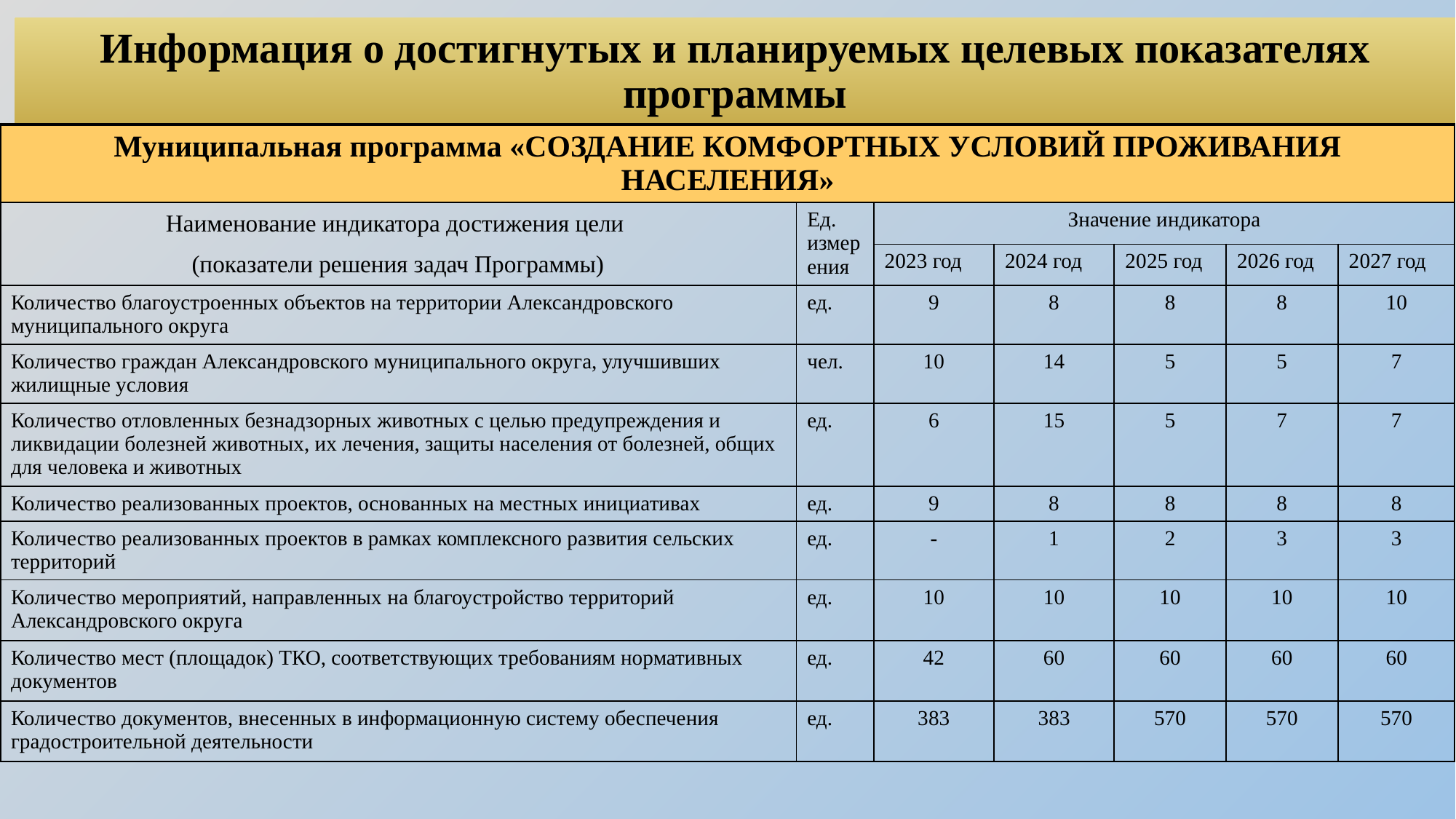

Информация о достигнутых и планируемых целевых показателях программы
| Муниципальная программа «СОЗДАНИЕ КОМФОРТНЫХ УСЛОВИЙ ПРОЖИВАНИЯ НАСЕЛЕНИЯ» |  |  |  |  |  |  |
| --- | --- | --- | --- | --- | --- | --- |
| Наименование индикатора достижения цели (показатели решения задач Программы) | Ед. измерения | Значение индикатора |  |  |  |  |
|  |  | 2023 год | 2024 год | 2025 год | 2026 год | 2027 год |
| Количество благоустроенных объектов на территории Александровского муниципального округа | ед. | 9 | 8 | 8 | 8 | 10 |
| Количество граждан Александровского муниципального округа, улучшивших жилищные условия | чел. | 10 | 14 | 5 | 5 | 7 |
| Количество отловленных безнадзорных животных с целью предупреждения и ликвидации болезней животных, их лечения, защиты населения от болезней, общих для человека и животных | ед. | 6 | 15 | 5 | 7 | 7 |
| Количество реализованных проектов, основанных на местных инициативах | ед. | 9 | 8 | 8 | 8 | 8 |
| Количество реализованных проектов в рамках комплексного развития сельских территорий | ед. | - | 1 | 2 | 3 | 3 |
| Количество мероприятий, направленных на благоустройство территорий Александровского округа | ед. | 10 | 10 | 10 | 10 | 10 |
| Количество мест (площадок) ТКО, соответствующих требованиям нормативных документов | ед. | 42 | 60 | 60 | 60 | 60 |
| Количество документов, внесенных в информационную систему обеспечения градостроительной деятельности | ед. | 383 | 383 | 570 | 570 | 570 |